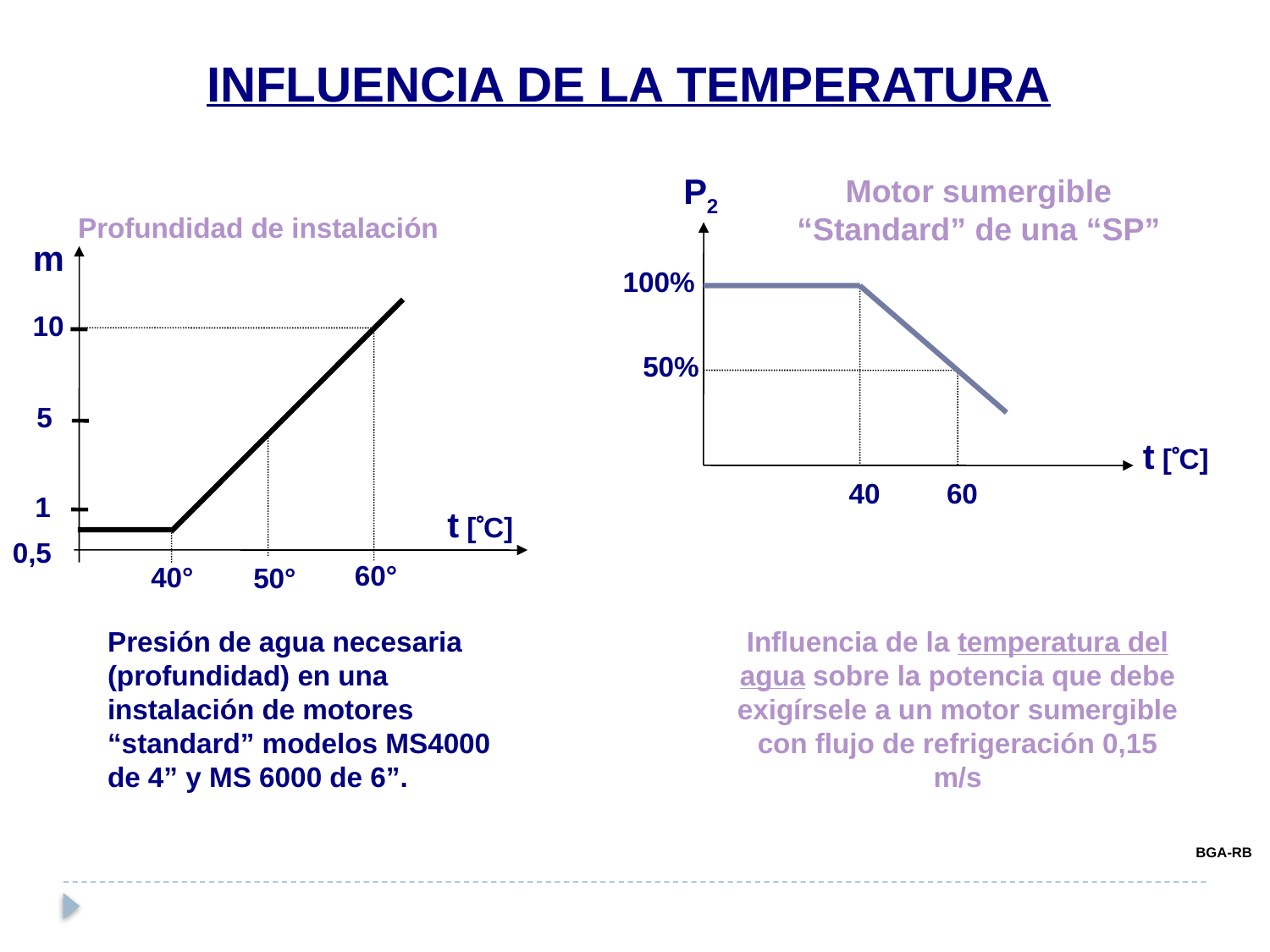

INFLUENCIA DE LA TEMPERATURA
P2
Motor sumergible “Standard” de una “SP”
Profundidad de instalación

m

100%

10

50%

5

t [°C]

40
60
1
t [°C]

0,5

50°
60°
40°
Presión de agua necesaria (profundidad) en una instalación de motores “standard” modelos MS4000 de 4” y MS 6000 de 6”.
Influencia de la temperatura del agua sobre la potencia que debe exigírsele a un motor sumergible con flujo de refrigeración 0,15 m/s
BGA-RB